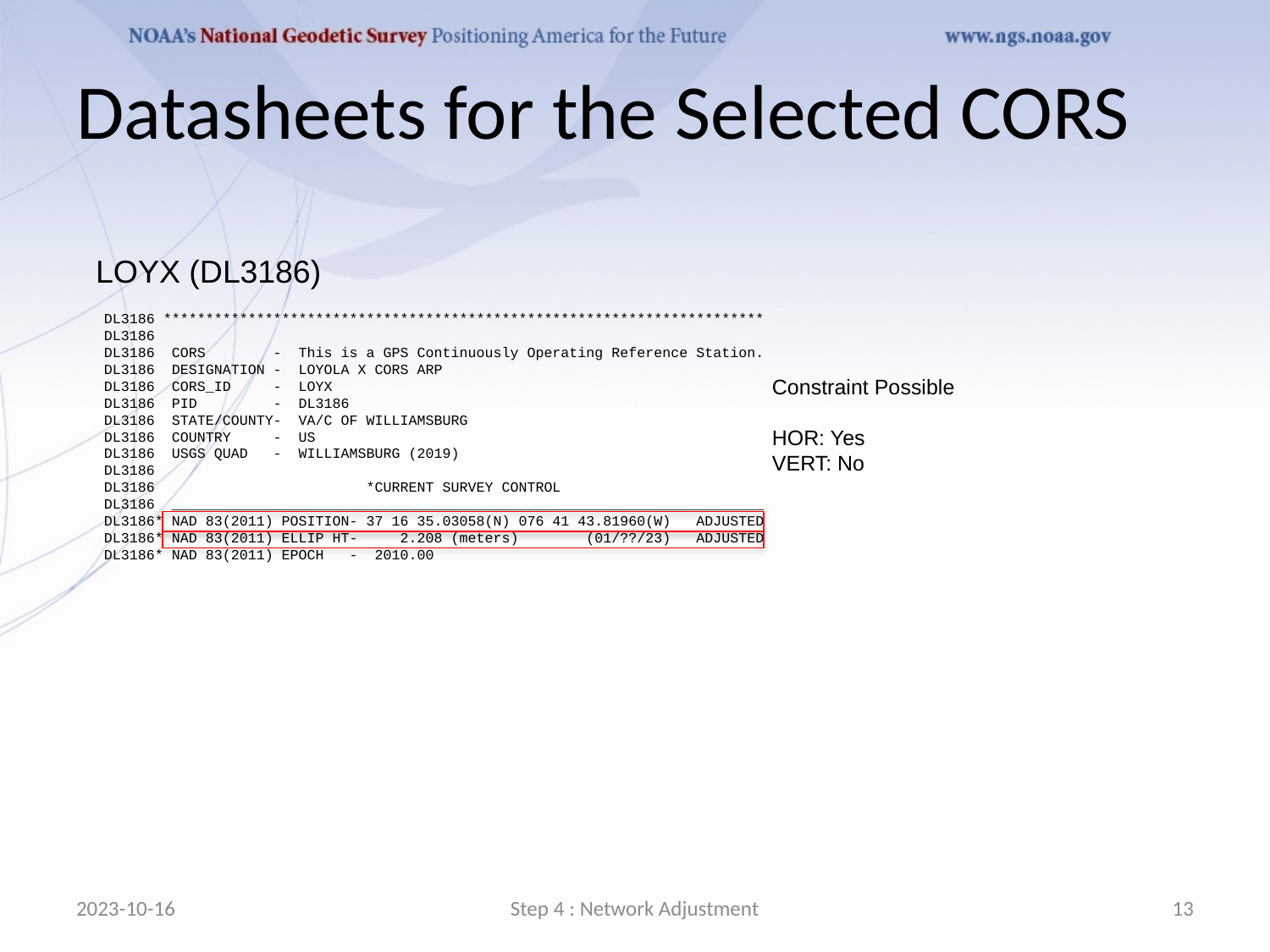

# Datasheets for the Selected CORS
LOYX (DL3186)
 DL3186 ***********************************************************************
 DL3186
 DL3186  CORS        -  This is a GPS Continuously Operating Reference Station.
 DL3186  DESIGNATION -  LOYOLA X CORS ARP
 DL3186  CORS_ID     -  LOYX
 DL3186  PID         -  DL3186
 DL3186  STATE/COUNTY-  VA/C OF WILLIAMSBURG
 DL3186  COUNTRY     -  US
 DL3186  USGS QUAD   -  WILLIAMSBURG (2019)
 DL3186
 DL3186                         *CURRENT SURVEY CONTROL
 DL3186  ______________________________________________________________________
 DL3186* NAD 83(2011) POSITION- 37 16 35.03058(N) 076 41 43.81960(W)   ADJUSTED
 DL3186* NAD 83(2011) ELLIP HT-     2.208 (meters)        (01/??/23)   ADJUSTED
 DL3186* NAD 83(2011) EPOCH   -  2010.00
Constraint Possible

HOR: Yes
VERT: No

2023-10-16
Step 4 : Network Adjustment
13